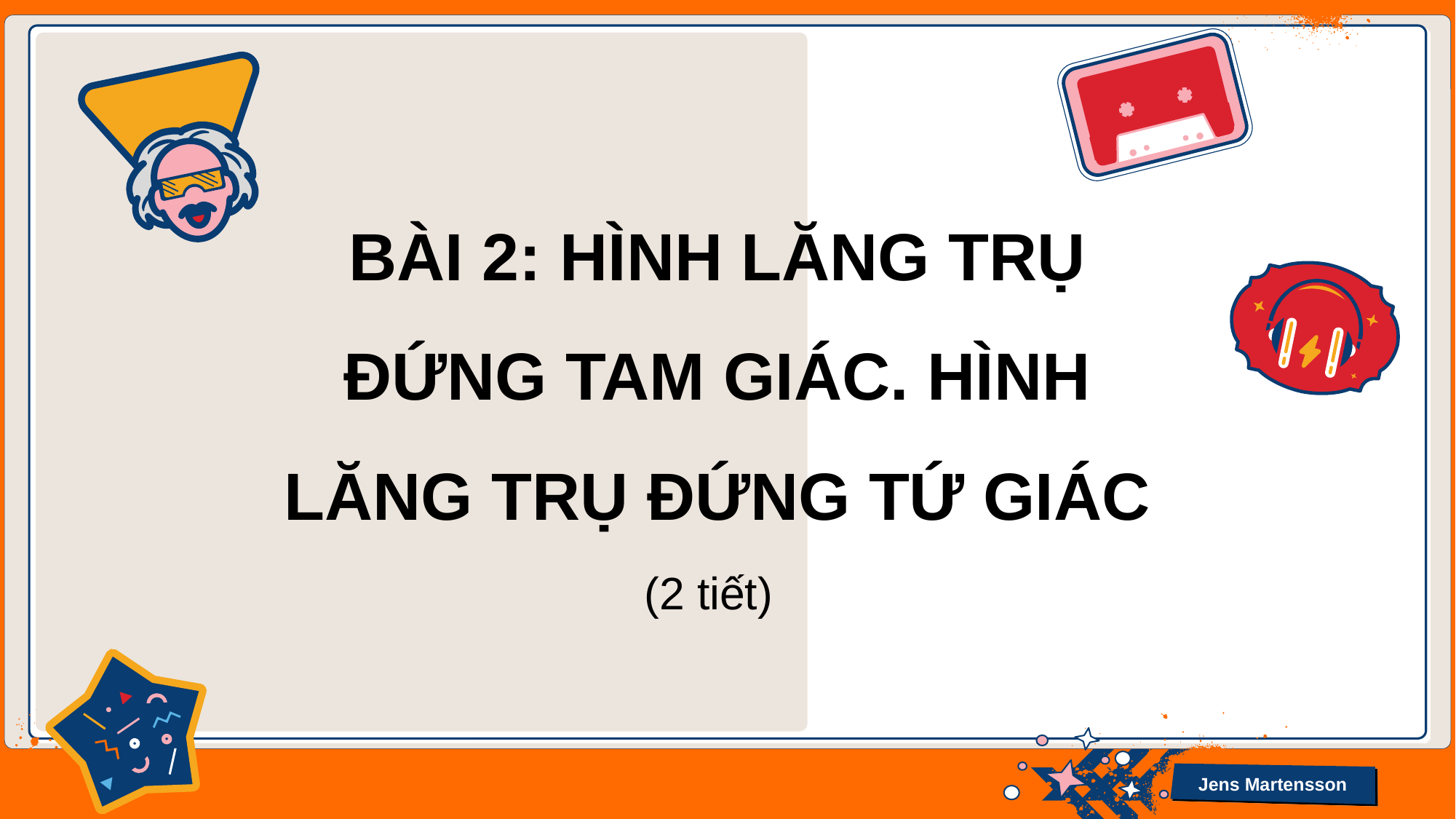

BÀI 2: HÌNH LĂNG TRỤ ĐỨNG TAM GIÁC. HÌNH LĂNG TRỤ ĐỨNG TỨ GIÁC

(2 tiết)